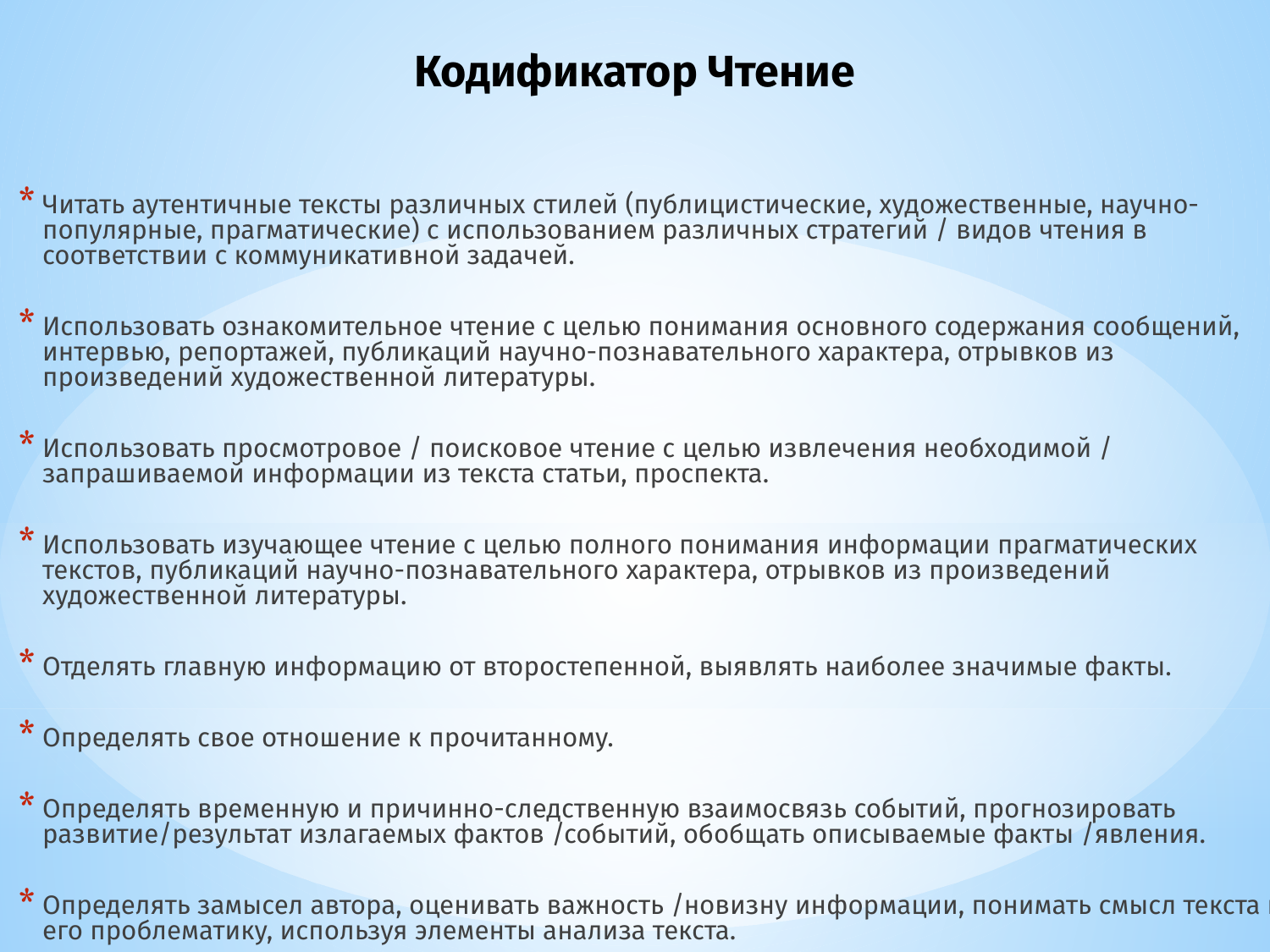

# Кодификатор Чтение

Читать аутентичные тексты различных стилей (публицистические, художественные, научно-популярные, прагматические) с использованием различных стратегий / видов чтения в соответствии с коммуникативной задачей.

Использовать ознакомительное чтение с целью понимания основного содержания сообщений, интервью, репортажей, публикаций научно-познавательного характера, отрывков из произведений художественной литературы.

Использовать просмотровое / поисковое чтение с целью извлечения необходимой / запрашиваемой информации из текста статьи, проспекта.

Использовать изучающее чтение с целью полного понимания информации прагматических текстов, публикаций научно-познавательного характера, отрывков из произведений художественной литературы.

Отделять главную информацию от второстепенной, выявлять наиболее значимые факты.

Определять свое отношение к прочитанному.

Определять временную и причинно-следственную взаимосвязь событий, прогнозировать развитие/результат излагаемых фактов /событий, обобщать описываемые факты /явления.

Определять замысел автора, оценивать важность /новизну информации, понимать смысл текста и его проблематику, используя элементы анализа текста.